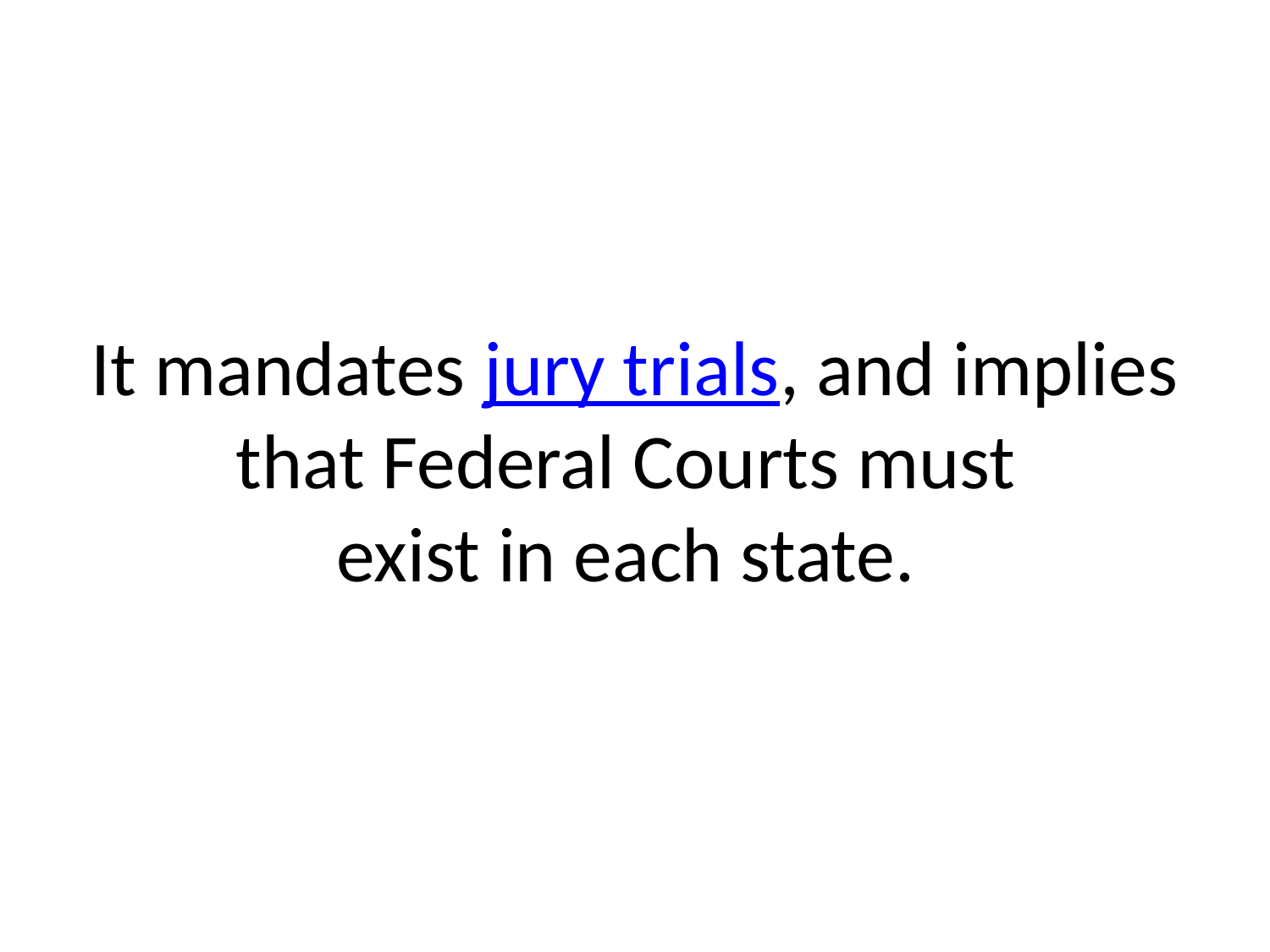

# It mandates jury trials, and implies that Federal Courts must exist in each state.